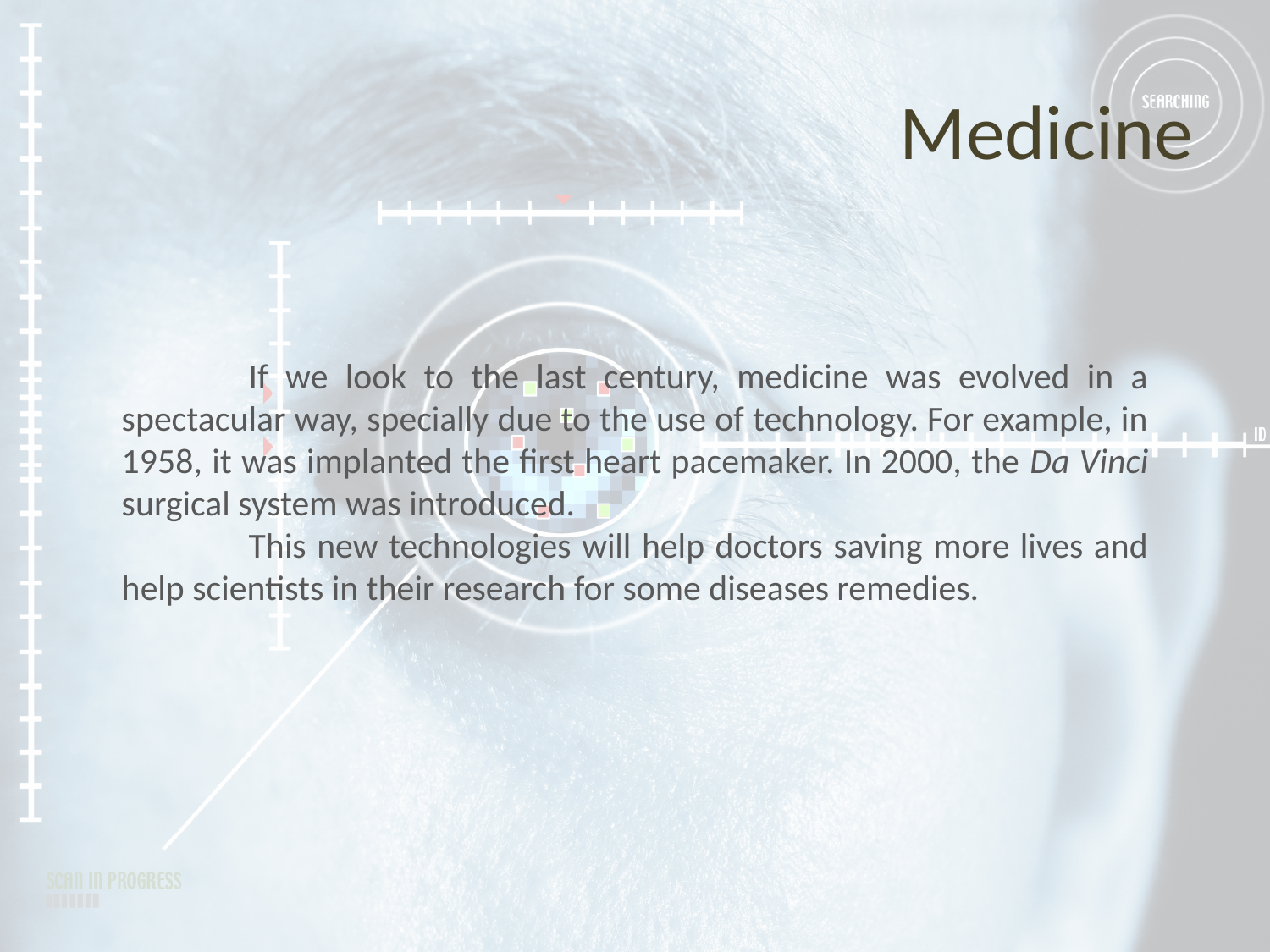

# Medicine
	If we look to the last century, medicine was evolved in a spectacular way, specially due to the use of technology. For example, in 1958, it was implanted the first heart pacemaker. In 2000, the Da Vinci surgical system was introduced.
	This new technologies will help doctors saving more lives and help scientists in their research for some diseases remedies.